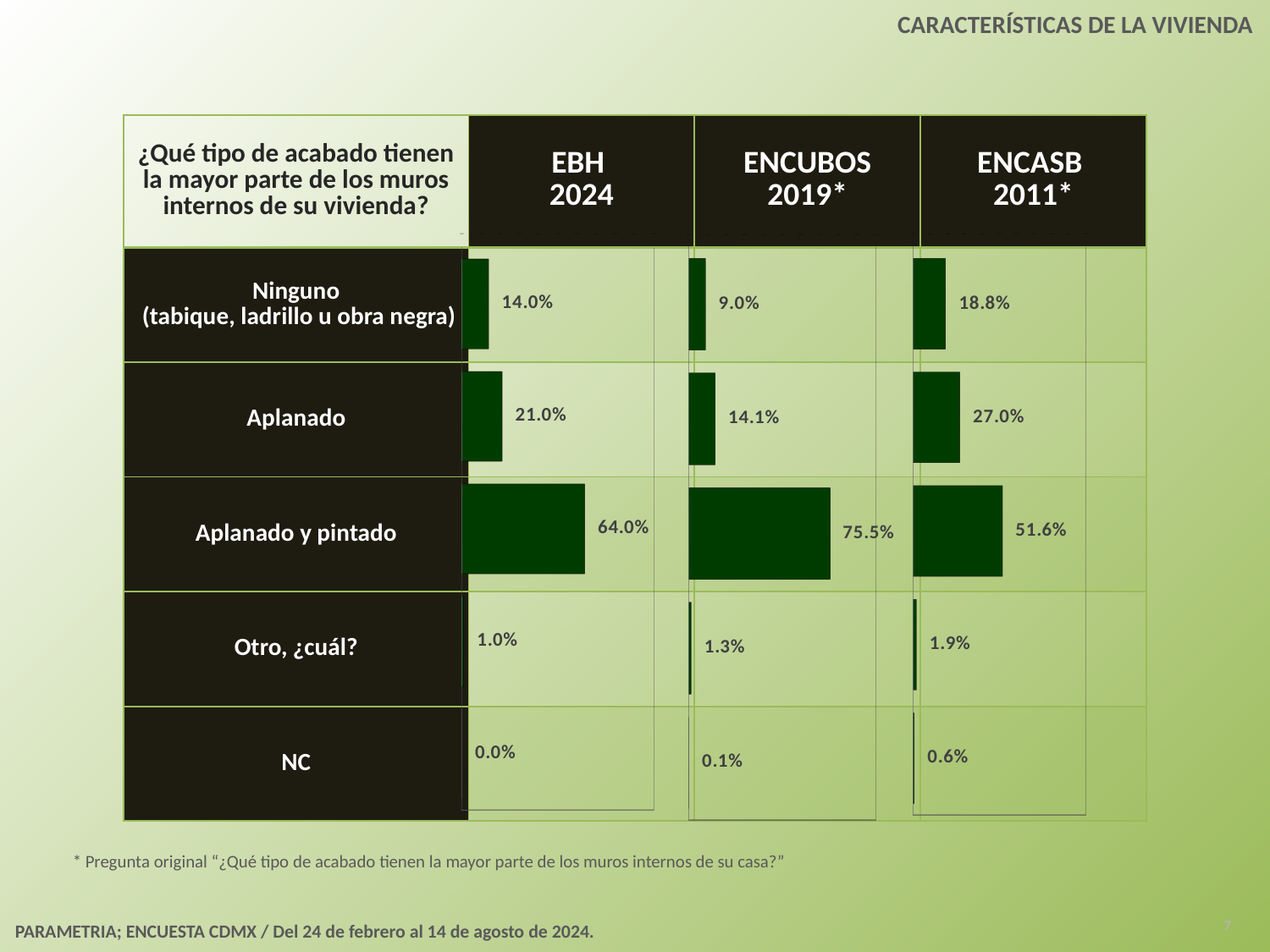

CARACTERÍSTICAS DE LA VIVIENDA
| ¿Qué tipo de acabado tienen la mayor parte de los muros internos de su vivienda? | EBH 2024 | ENCUBOS 2019\* | ENCASB 2011\* |
| --- | --- | --- | --- |
| Ninguno (tabique, ladrillo u obra negra) |  |  |  |
| Aplanado |  |  |  |
| Aplanado y pintado |  |  |  |
| Otro, ¿cuál? |  |  |  |
| NC |  |  |  |

[unsupported chart]

[unsupported chart]

[unsupported chart]

* Pregunta original “¿Qué tipo de acabado tienen la mayor parte de los muros internos de su casa?”
7
PARAMETRIA; ENCUESTA CDMX / Del 24 de febrero al 14 de agosto de 2024.